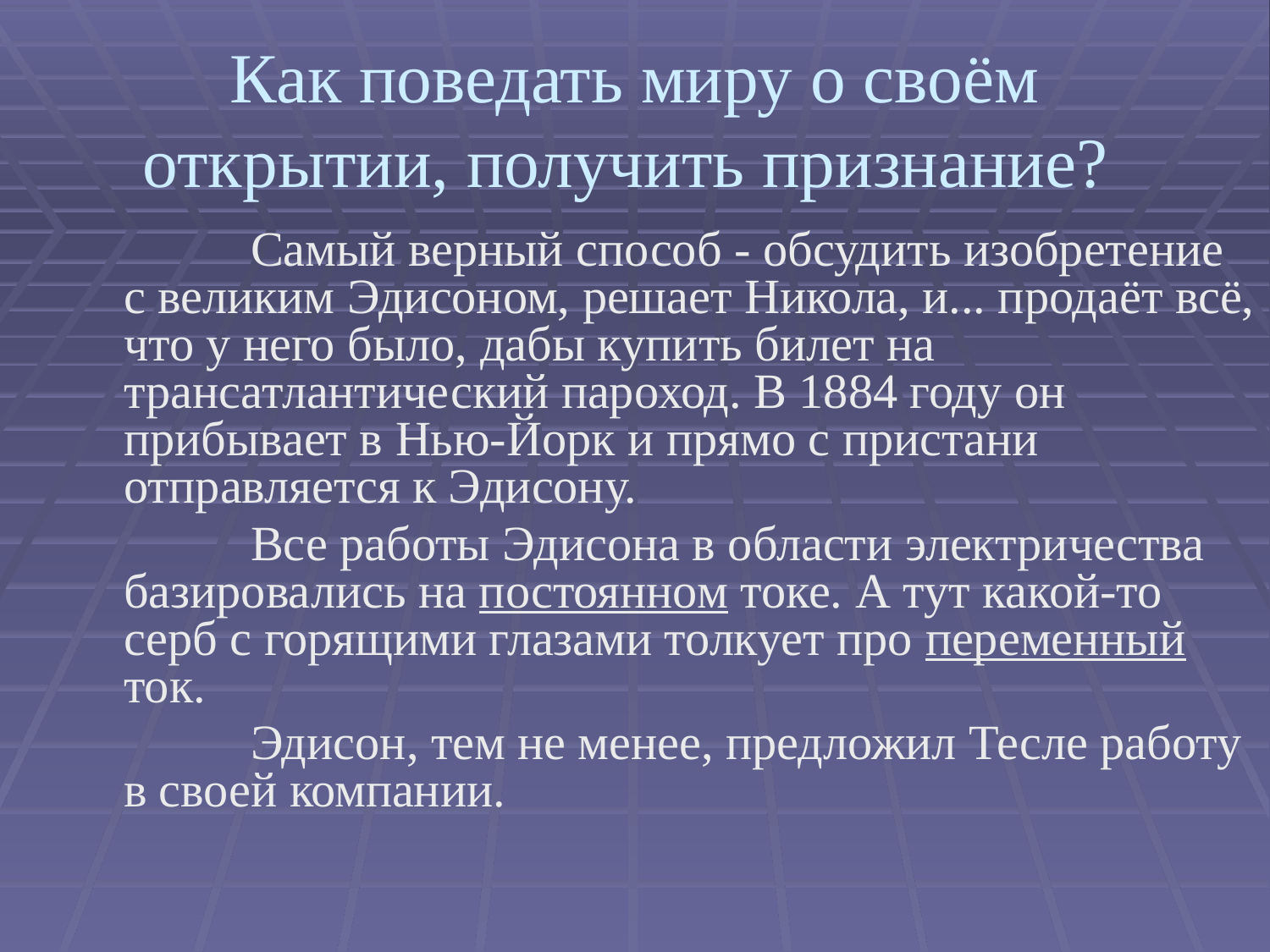

# Как поведать миру о своём открытии, получить признание?
		Самый верный способ - обсудить изобретение с великим Эдисоном, решает Никола, и... продаёт всё, что у него было, дабы купить билет на трансатлантический пароход. В 1884 году он прибывает в Нью-Йорк и прямо с пристани отправляется к Эдисону.
		Все работы Эдисона в области электричества базировались на постоянном токе. А тут какой-то серб с горящими глазами толкует про переменный ток.
		Эдисон, тем не менее, предложил Тесле работу в своей компании.